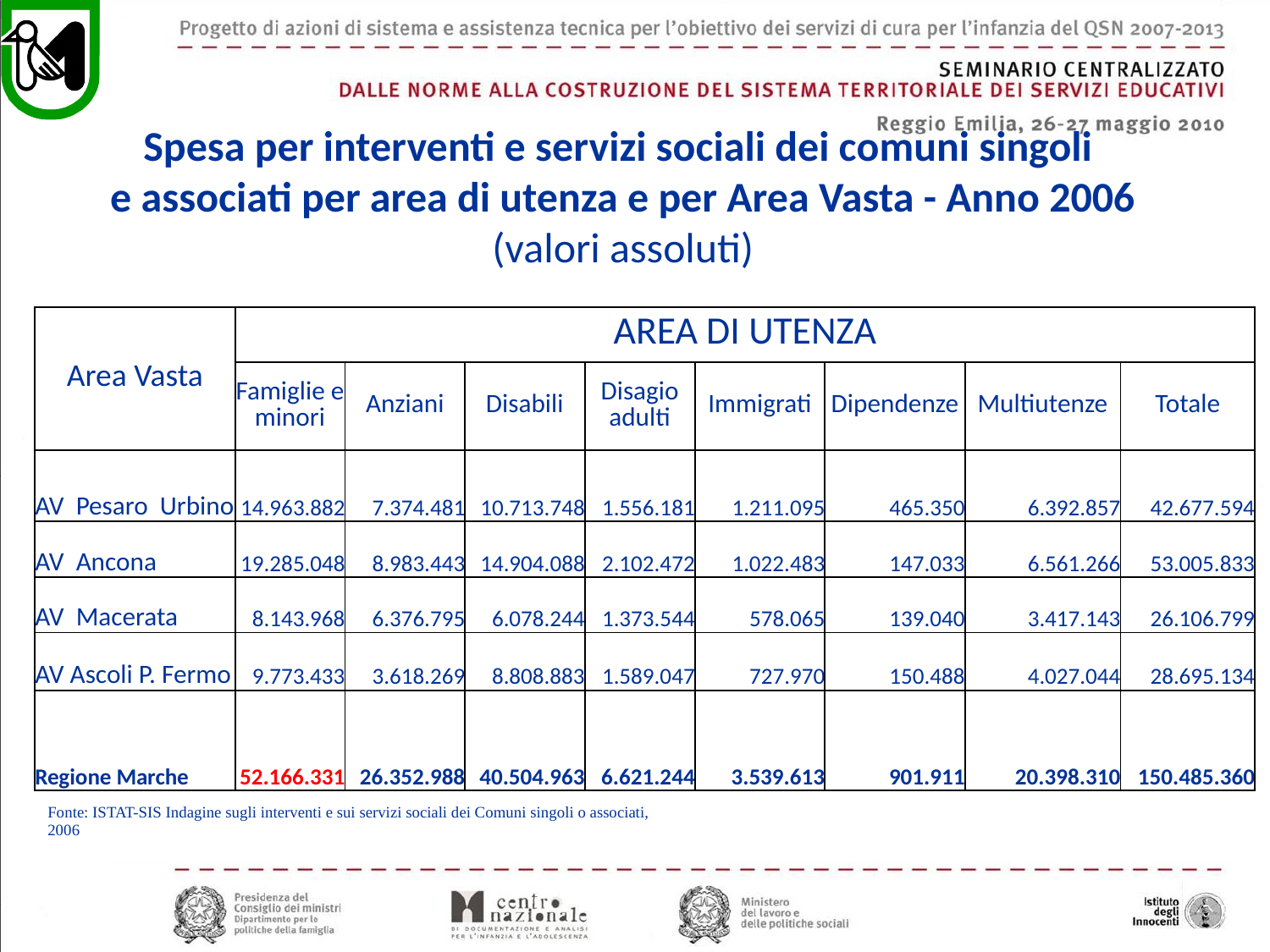

Spesa per interventi e servizi sociali dei comuni singoli
e associati per area di utenza e per Area Vasta - Anno 2006 (valori assoluti)
|  |  |  |  |  |  |  |  |  |
| --- | --- | --- | --- | --- | --- | --- | --- | --- |
| Area Vasta | AREA DI UTENZA |  |  |  |  |  |  |  |
|  | Famiglie e minori | Anziani | Disabili | Disagio adulti | Immigrati | Dipendenze | Multiutenze | Totale |
| AV Pesaro Urbino | 14.963.882 | 7.374.481 | 10.713.748 | 1.556.181 | 1.211.095 | 465.350 | 6.392.857 | 42.677.594 |
| AV Ancona | 19.285.048 | 8.983.443 | 14.904.088 | 2.102.472 | 1.022.483 | 147.033 | 6.561.266 | 53.005.833 |
| AV Macerata | 8.143.968 | 6.376.795 | 6.078.244 | 1.373.544 | 578.065 | 139.040 | 3.417.143 | 26.106.799 |
| AV Ascoli P. Fermo | 9.773.433 | 3.618.269 | 8.808.883 | 1.589.047 | 727.970 | 150.488 | 4.027.044 | 28.695.134 |
| Regione Marche | 52.166.331 | 26.352.988 | 40.504.963 | 6.621.244 | 3.539.613 | 901.911 | 20.398.310 | 150.485.360 |
| Fonte: ISTAT-SIS Indagine sugli interventi e sui servizi sociali dei Comuni singoli o associati, 2006 |  |  |  |  |  |  |  |  |